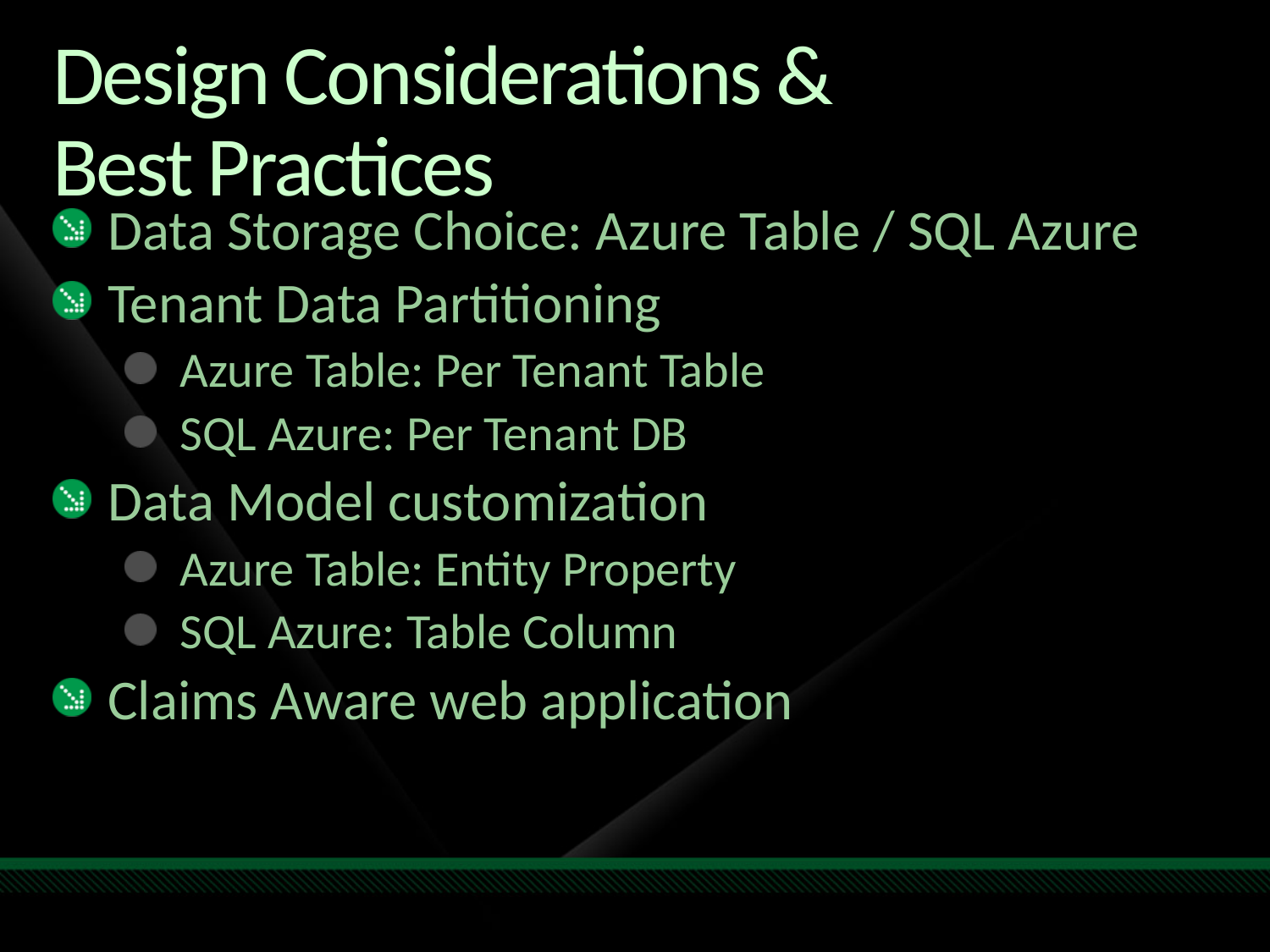

# Design Considerations & Best Practices
Data Storage Choice: Azure Table / SQL Azure
Tenant Data Partitioning
Azure Table: Per Tenant Table
SQL Azure: Per Tenant DB
Data Model customization
Azure Table: Entity Property
SQL Azure: Table Column
Claims Aware web application